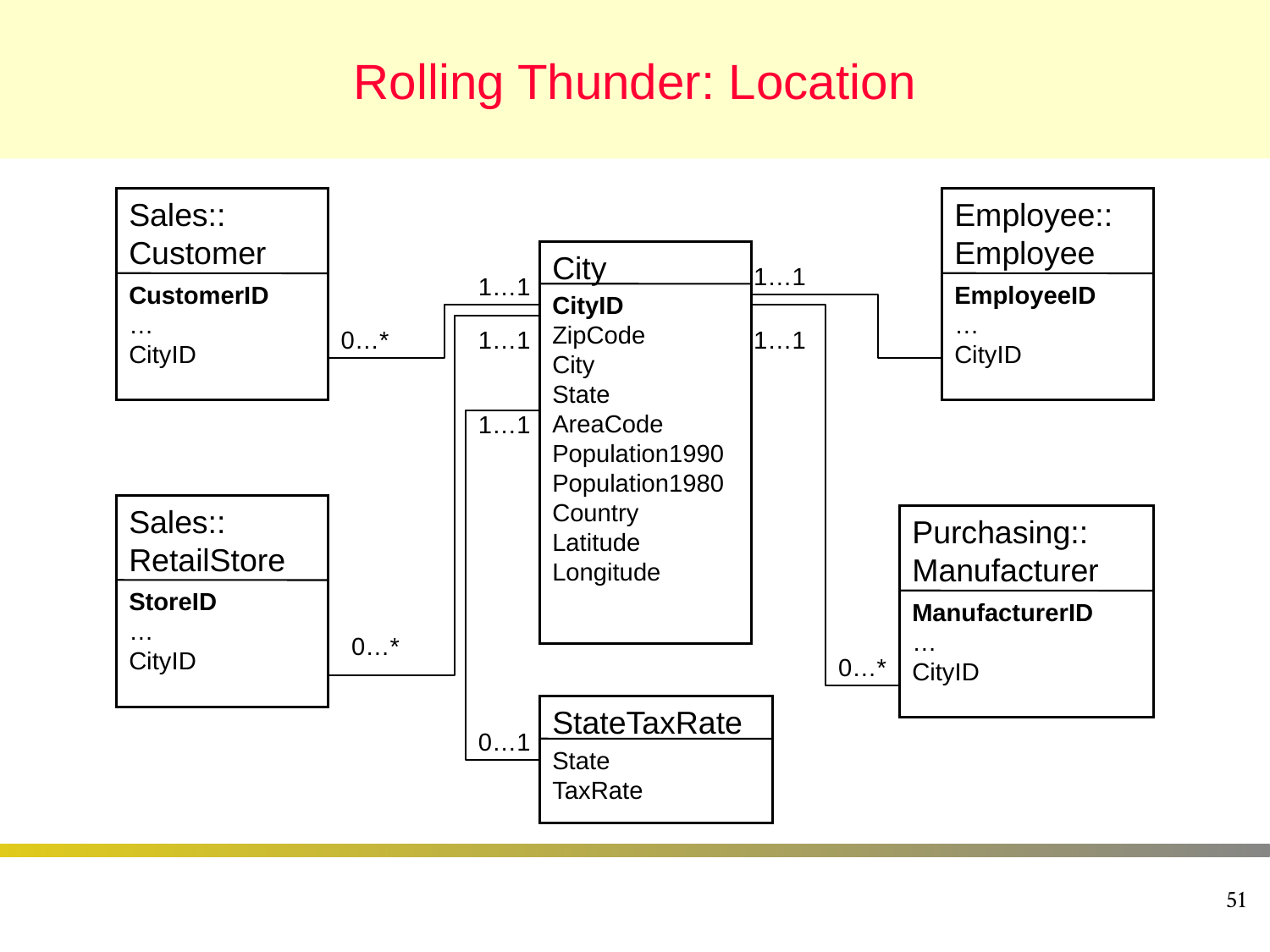

# Rolling Thunder: Location
Sales::
Customer
Employee::
Employee
City
1…1
1…1
CustomerID
…
CityID

EmployeeID
…
CityID

CityID
ZipCode
City
State
AreaCode
Population1990
Population1980
Country
Latitude
Longitude

0…*
1…1
1…1
1…1

Sales::
RetailStore
Purchasing::
Manufacturer
StoreID
…
CityID

ManufacturerID
…
CityID

0…*
0…*
StateTaxRate
0…1
State
TaxRate

51